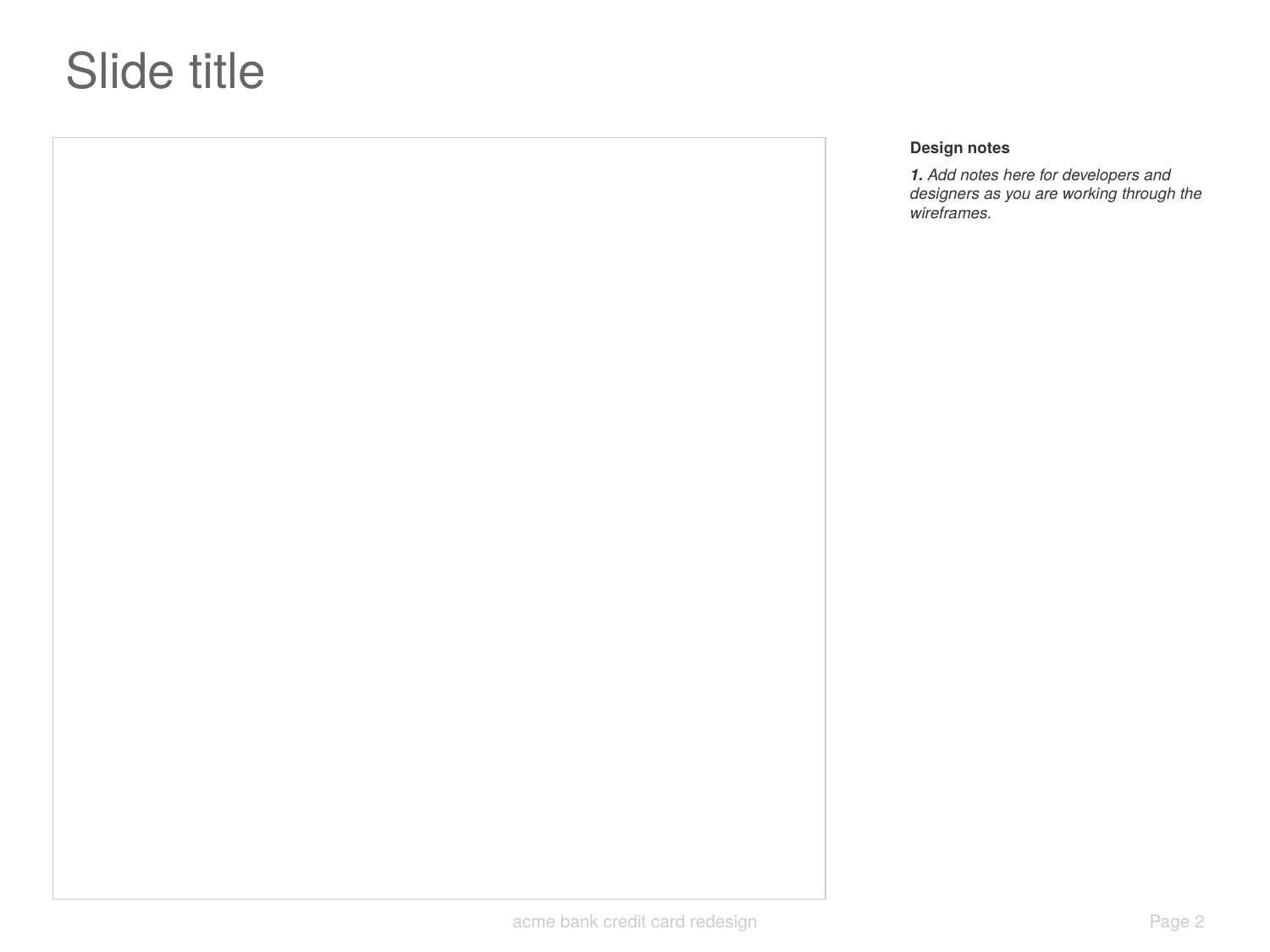

# Slide title

Design notes
1. Add notes here for developers and designers as you are working through the wireframes.
acme bank credit card redesign
Page 2